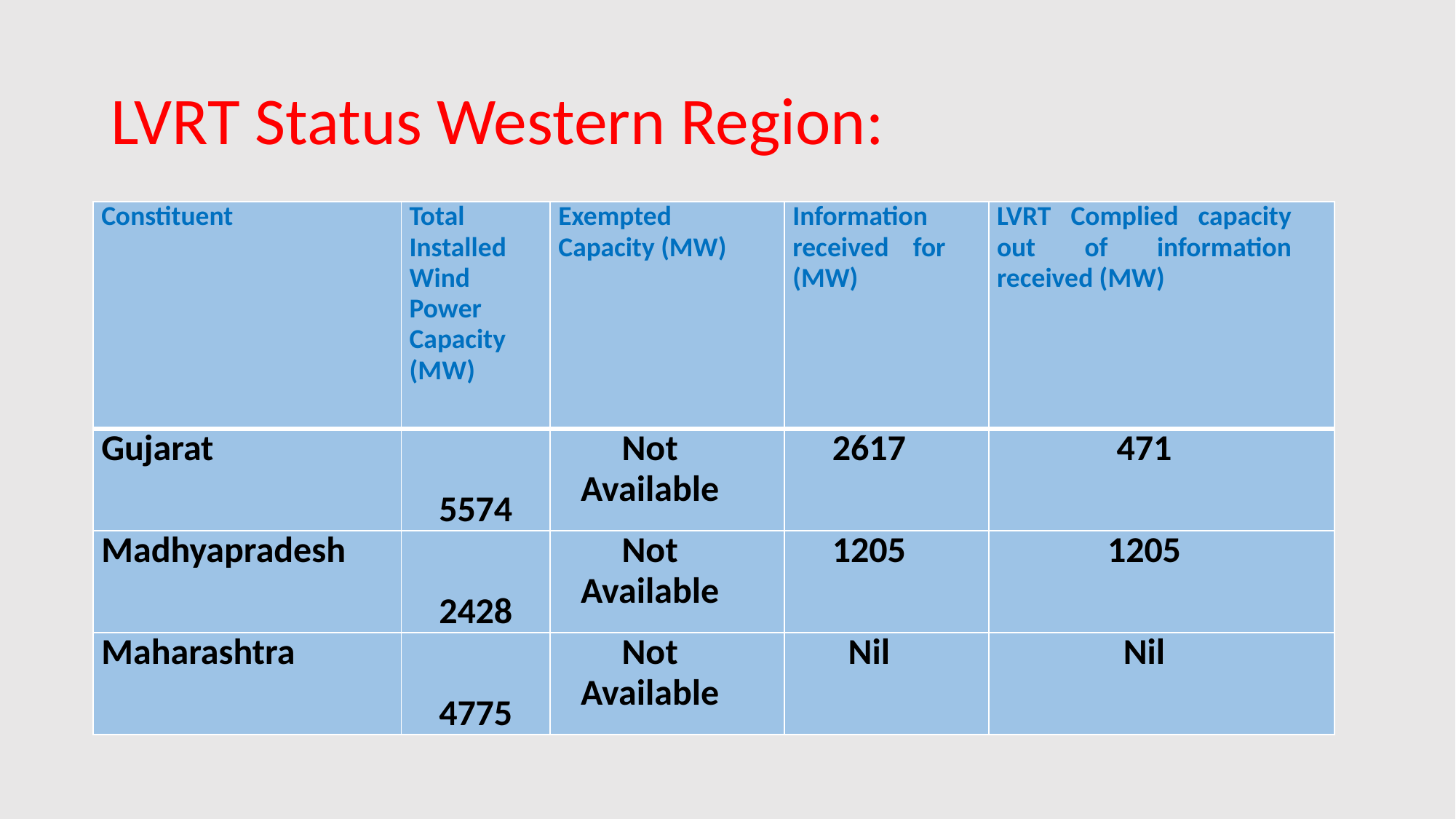

# LVRT Status Western Region:
| Constituent | Total Installed Wind Power Capacity (MW) | Exempted Capacity (MW) | Information received for (MW) | LVRT Complied capacity out of information received (MW) |
| --- | --- | --- | --- | --- |
| Gujarat | 5574 | Not Available | 2617 | 471 |
| Madhyapradesh | 2428 | Not Available | 1205 | 1205 |
| Maharashtra | 4775 | Not Available | Nil | Nil |